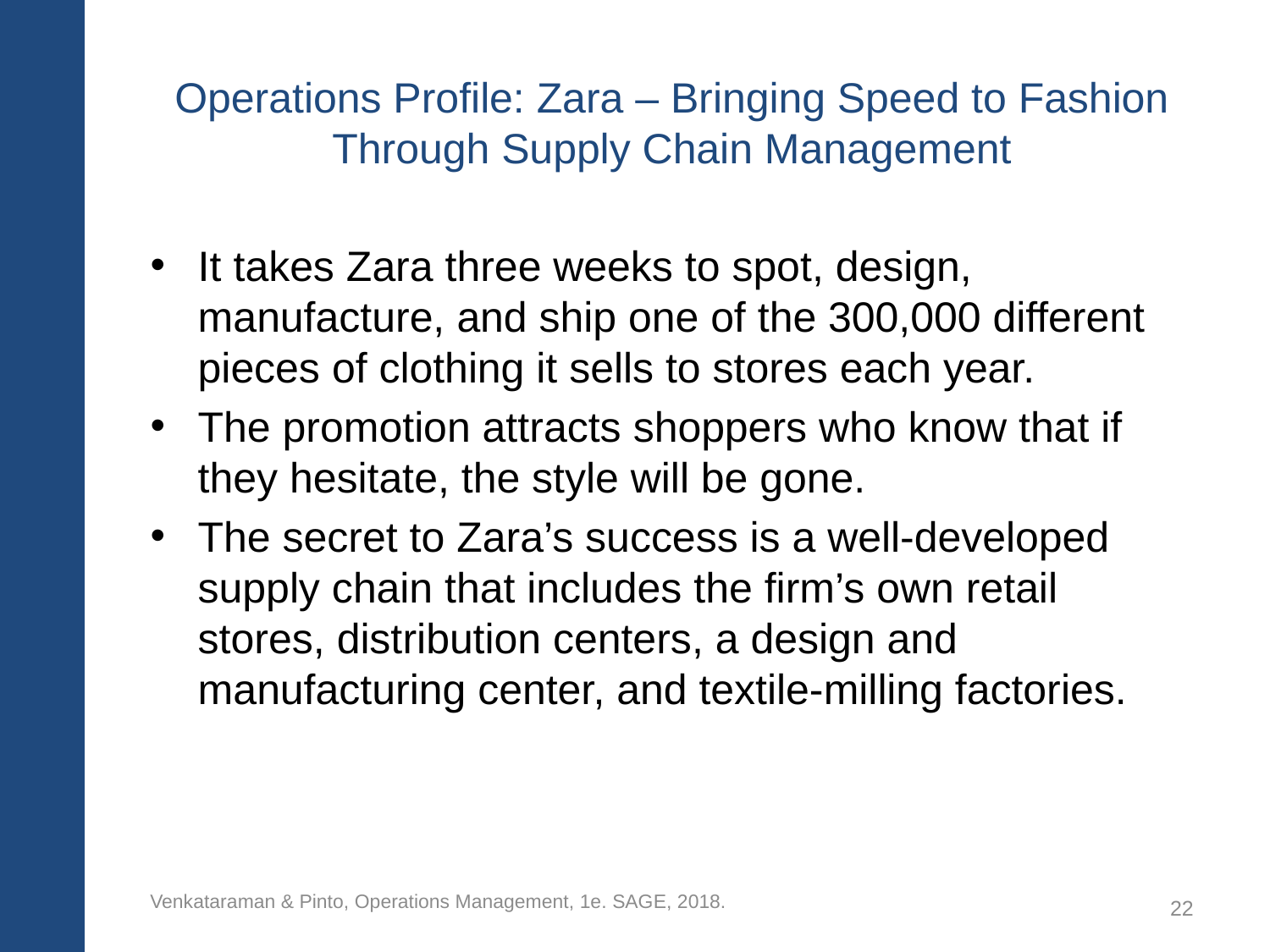

# Operations Profile: Zara – Bringing Speed to Fashion Through Supply Chain Management
It takes Zara three weeks to spot, design, manufacture, and ship one of the 300,000 different pieces of clothing it sells to stores each year.
The promotion attracts shoppers who know that if they hesitate, the style will be gone.
The secret to Zara’s success is a well-developed supply chain that includes the firm’s own retail stores, distribution centers, a design and manufacturing center, and textile-milling factories.
Venkataraman & Pinto, Operations Management, 1e. SAGE, 2018.
22